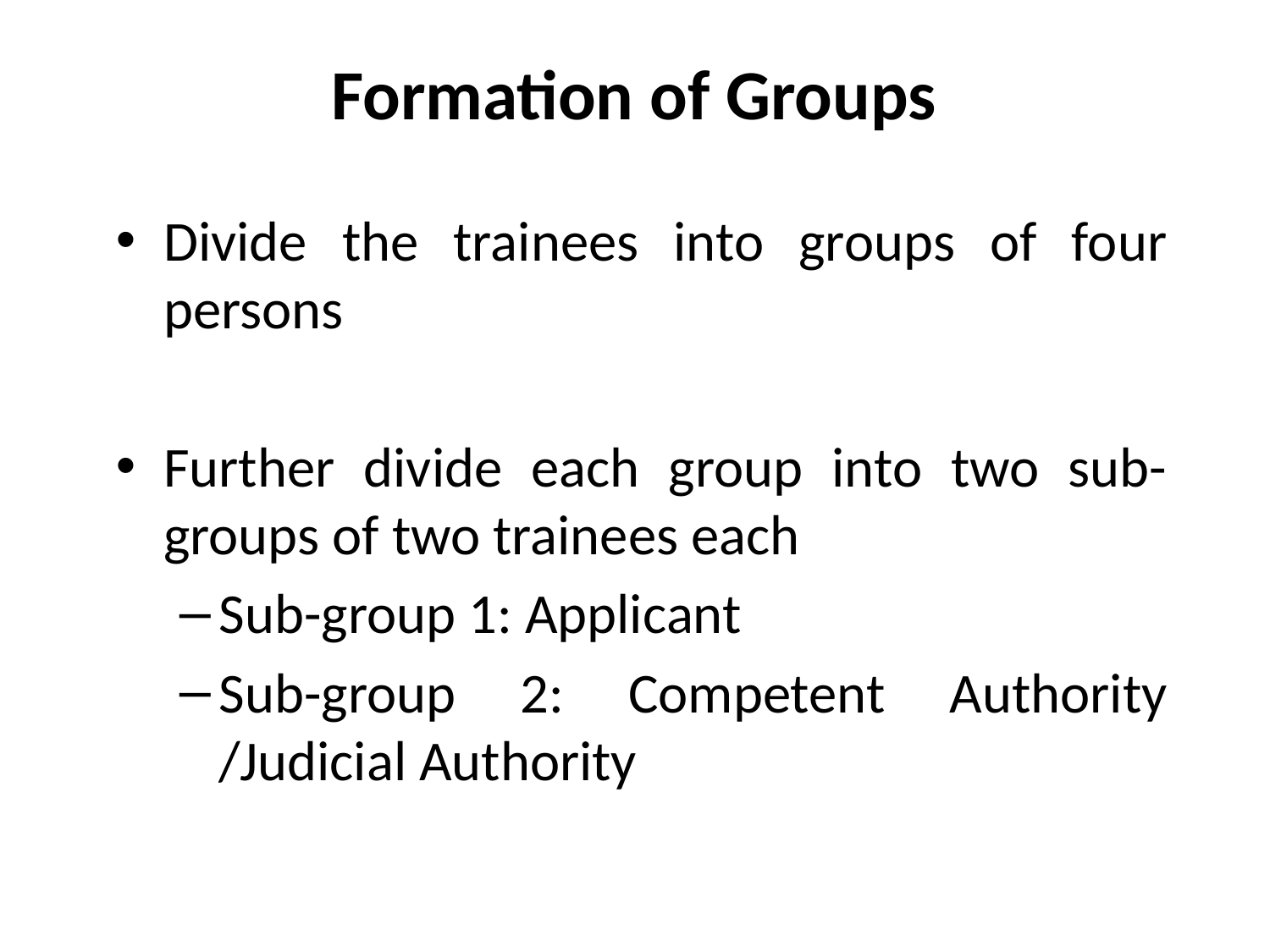

Formation of Groups
Divide the trainees into groups of four persons

Further divide each group into two sub-groups of two trainees each
Sub-group 1: Applicant
Sub-group 2: Competent Authority /Judicial Authority